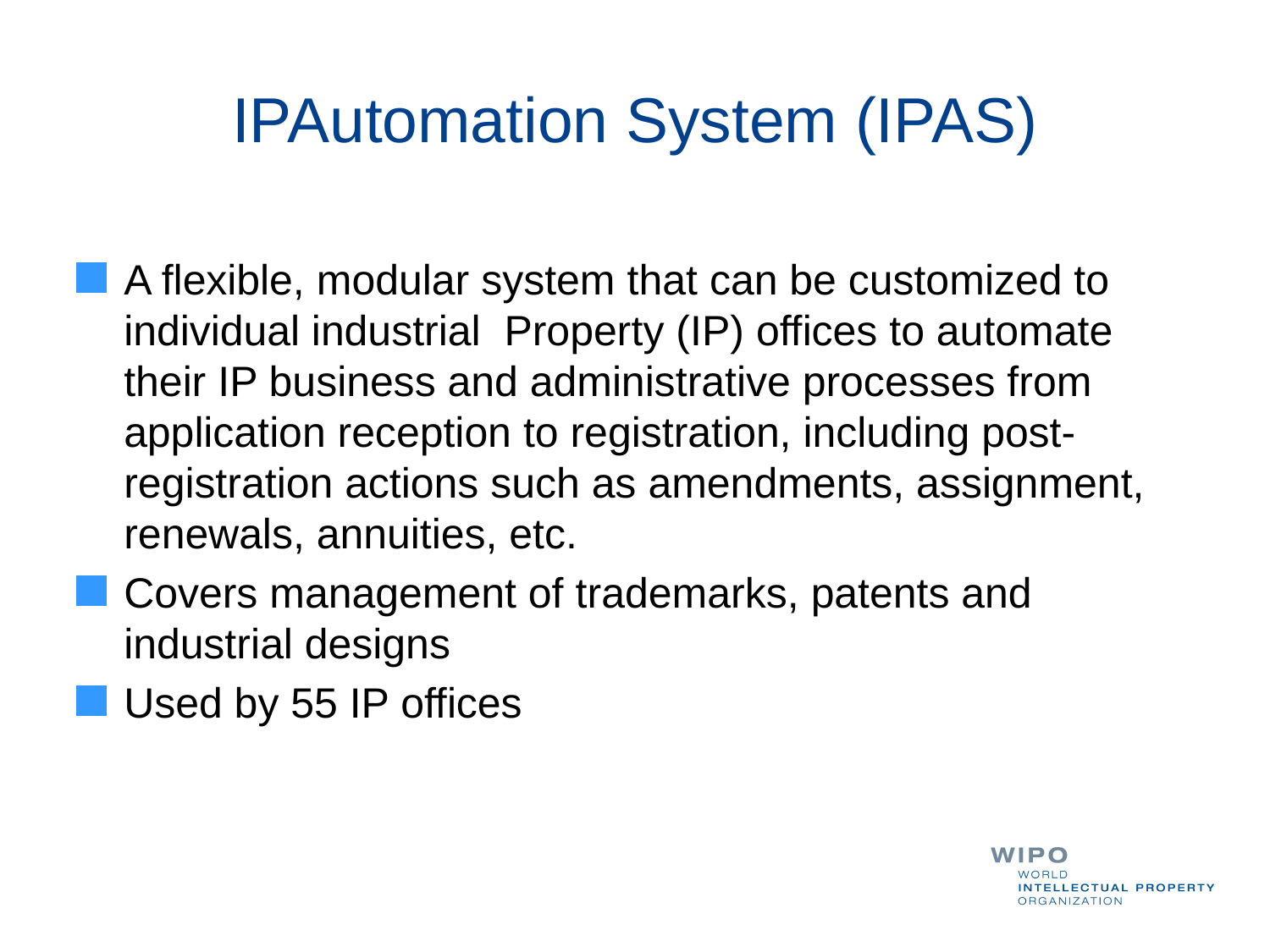

# IPAutomation System (IPAS)
A flexible, modular system that can be customized to individual industrial  Property (IP) offices to automate their IP business and administrative processes from application reception to registration, including post-registration actions such as amendments, assignment, renewals, annuities, etc.
Covers management of trademarks, patents and industrial designs
Used by 55 IP offices